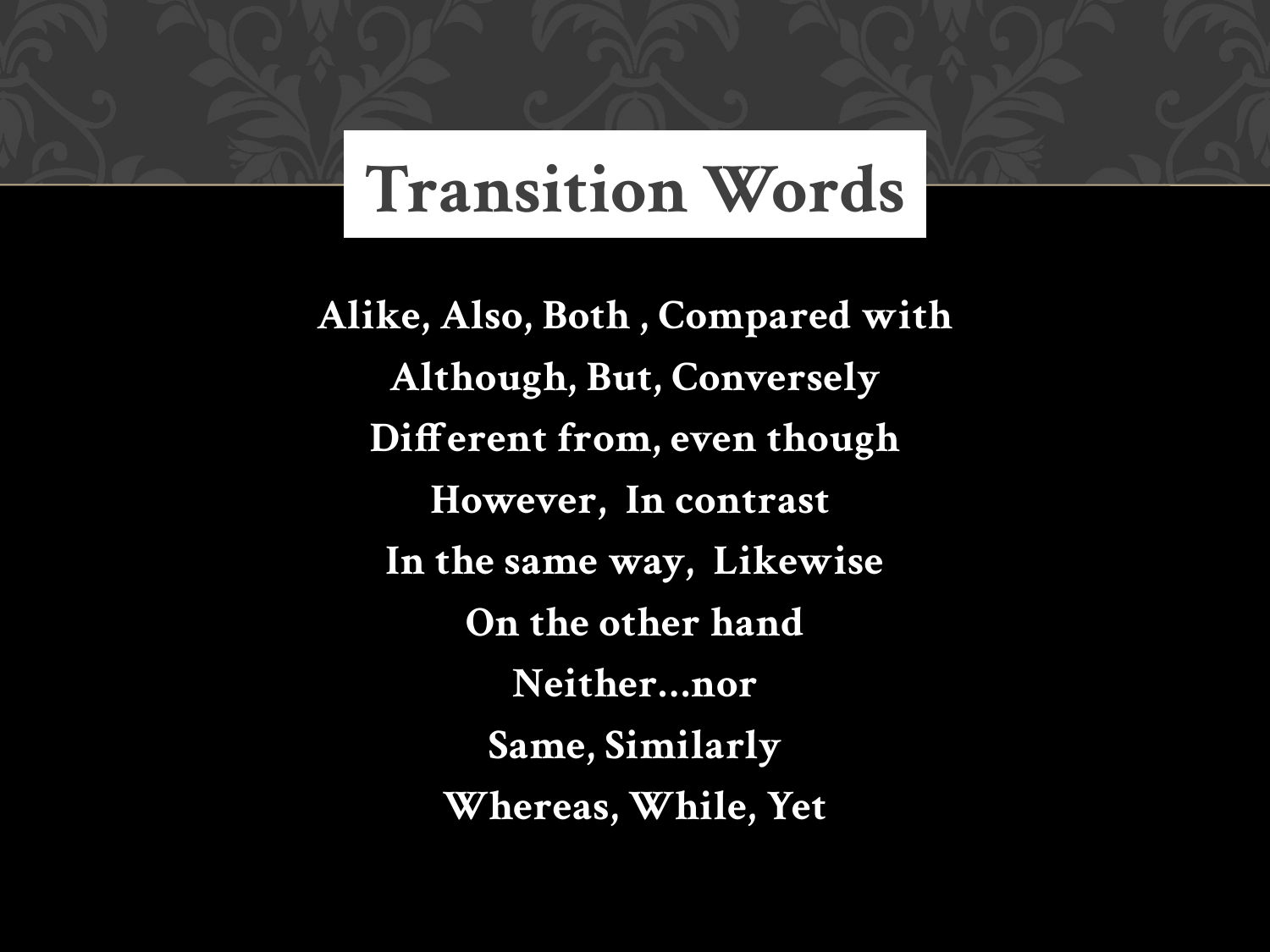

Alike, Also, Both , Compared with
Although, But, Conversely
Different from, even though
However,  In contrast
In the same way,  Likewise
On the other hand
Neither…nor
Same, Similarly
Whereas, While, Yet

# Transition Words